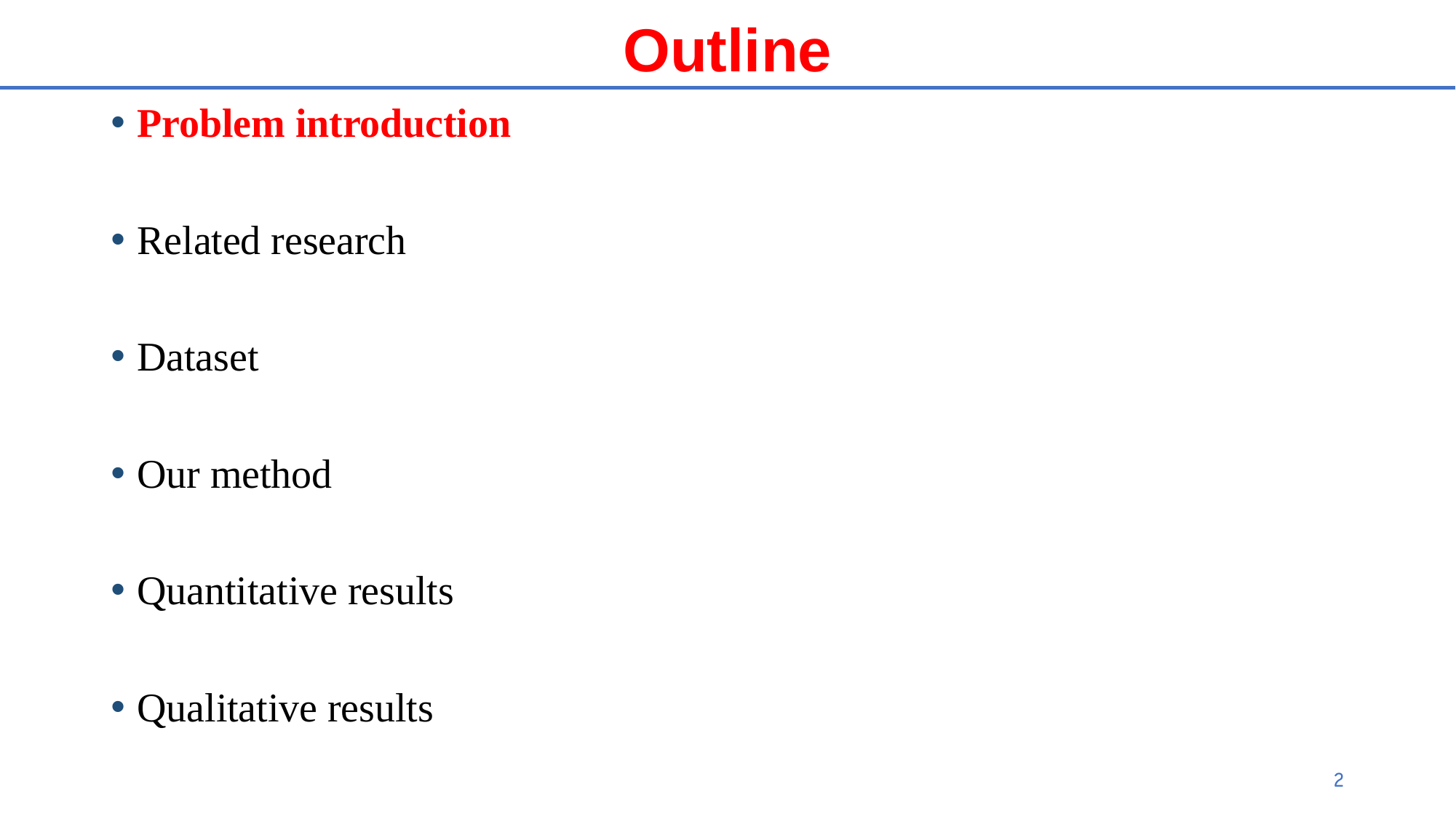

# Outline
Problem introduction

Related research

Dataset

Our method

Quantitative results

Qualitative results

2